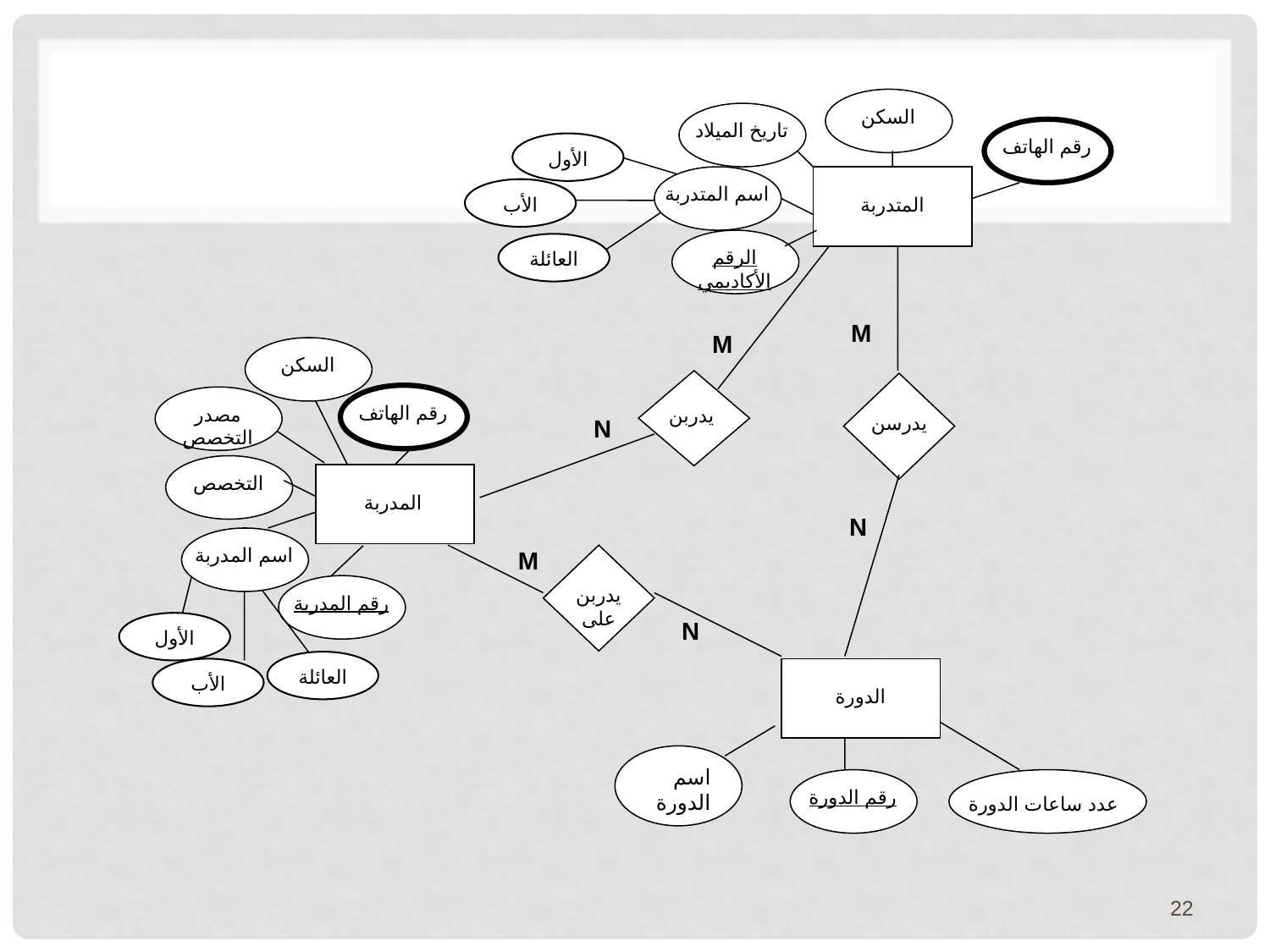

السكن

تاريخ الميلاد

رقم الهاتف

اسم المتدربة

المتدربة

الرقم الأكاديمي

الأول

الأب

العائلة

السكن

رقم الهاتف

مصدر التخصص

التخصص

المدربة

اسم المدربة

رقم المدربة

الأول
العائلة
الأب

الدورة

رقم الدورة

عدد ساعات الدورة

يدرسن

يدربن

يدربن على

M

M
N
N
M
N

اسم الدورة

22